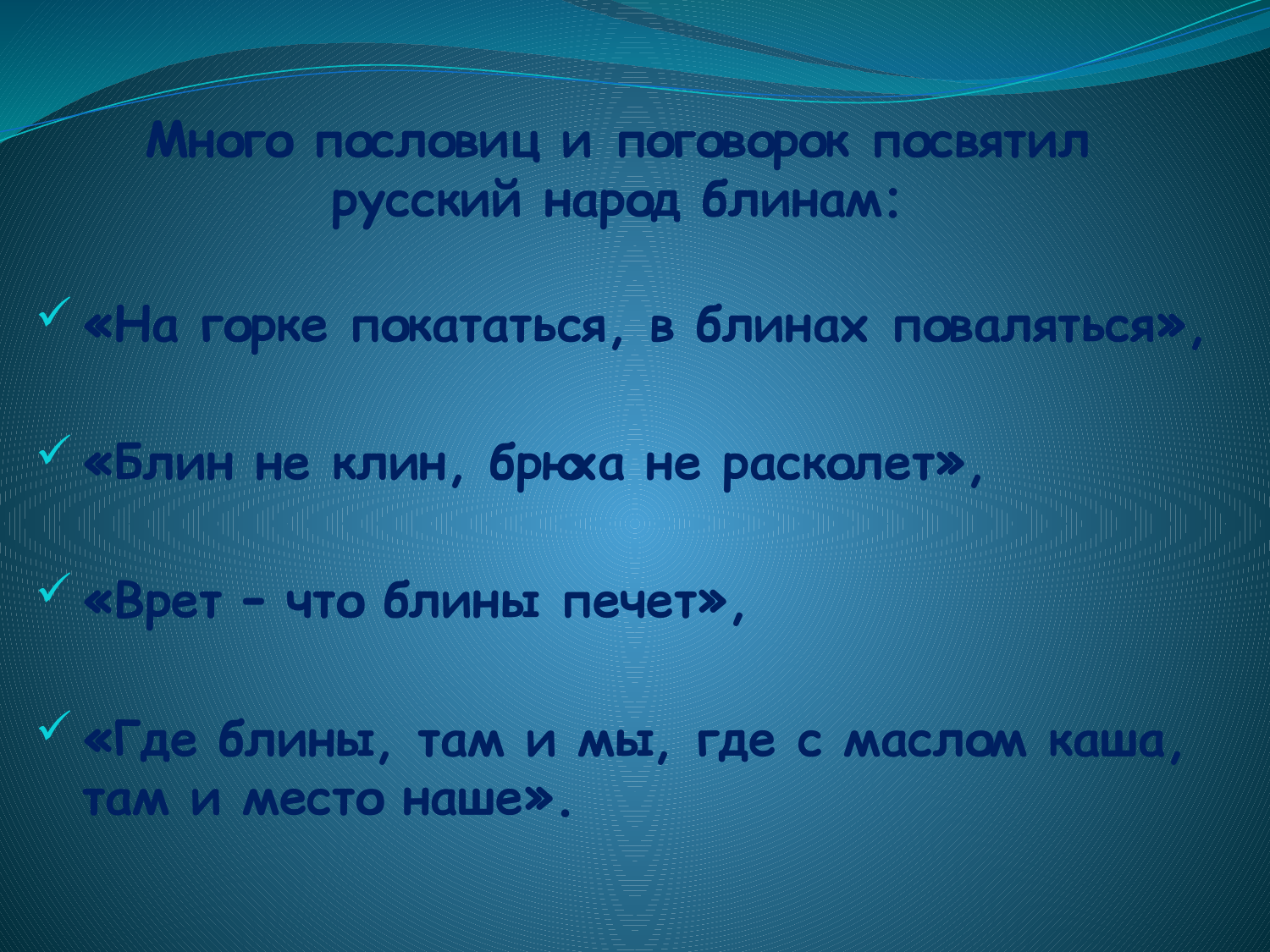

# Много пословиц и поговорок посвятил русский народ блинам:
«На горке покататься, в блинах поваляться»,

«Блин не клин, брюха не расколет»,

«Врет – что блины печет»,

«Где блины, там и мы, где с маслом каша, там и место наше».